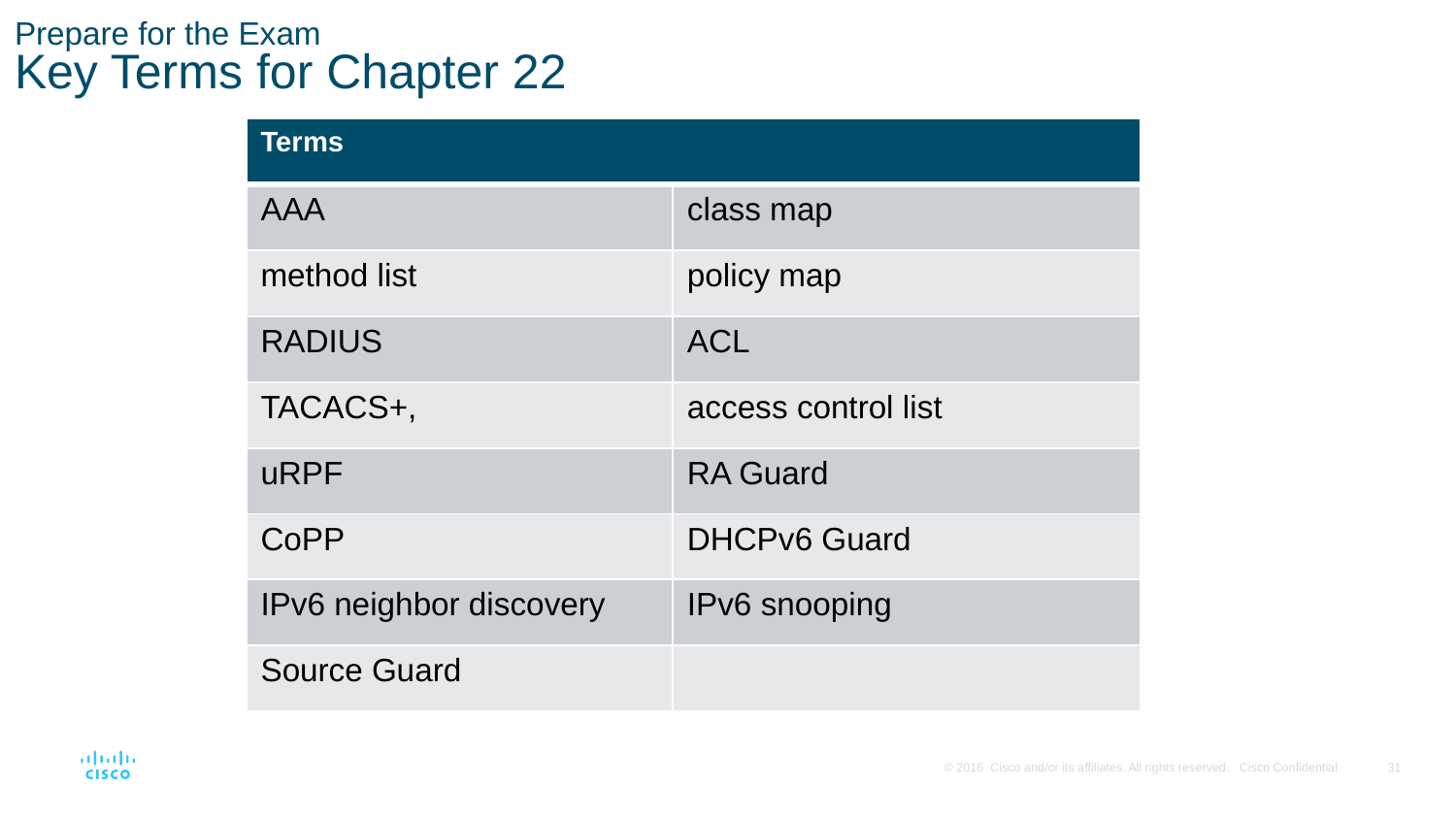

# Prepare for the Exam Key Terms for Chapter 22
| Terms |  |
| --- | --- |
| AAA | class map |
| method list | policy map |
| RADIUS | ACL |
| TACACS+, | access control list |
| uRPF | RA Guard |
| CoPP | DHCPv6 Guard |
| IPv6 neighbor discovery | IPv6 snooping |
| Source Guard |  |